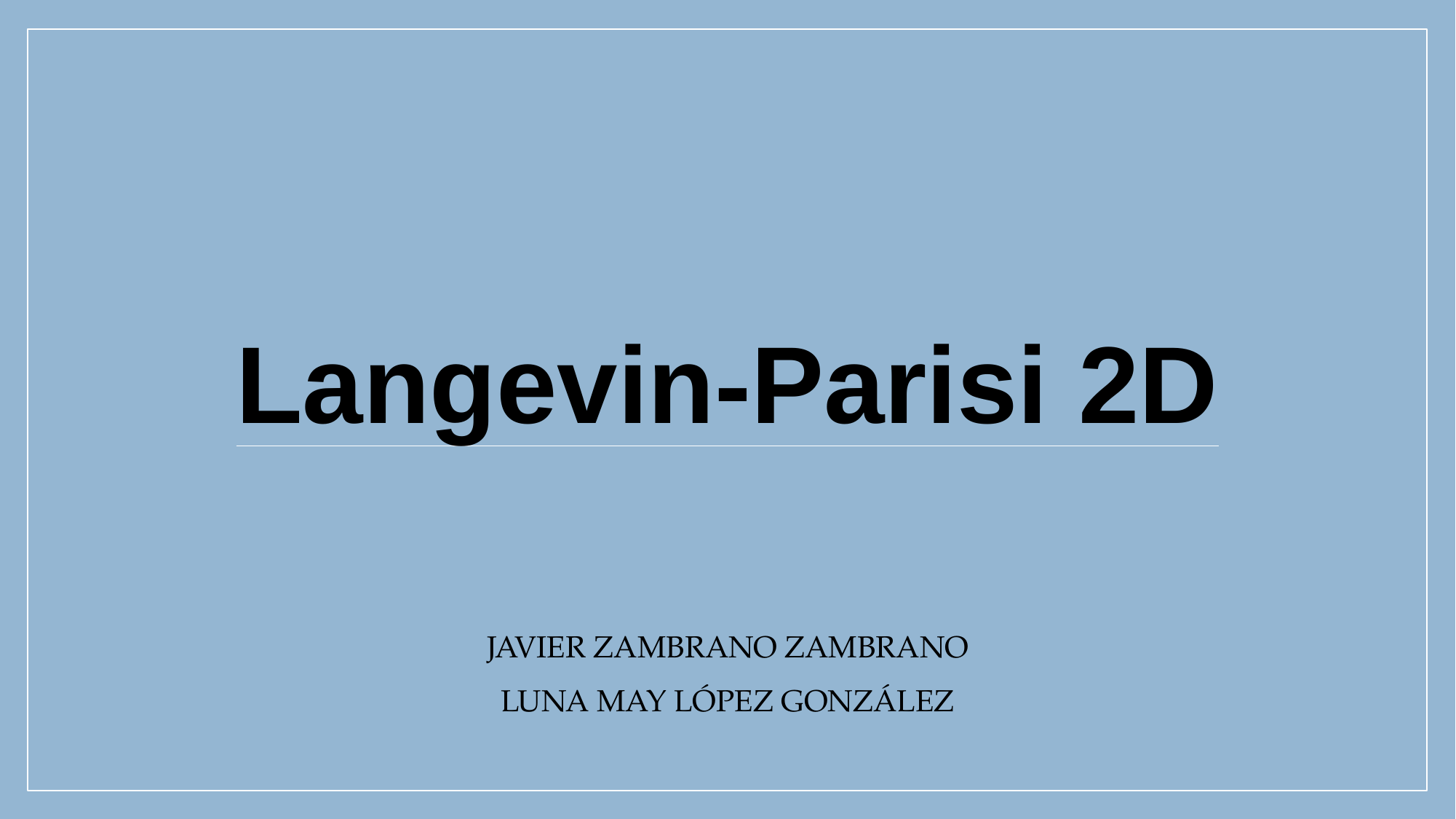

# Langevin-Parisi 2D
JAVIER ZAMBRANO ZAMBRANO
LUNA MAY LÓPEZ GONZÁLEZ